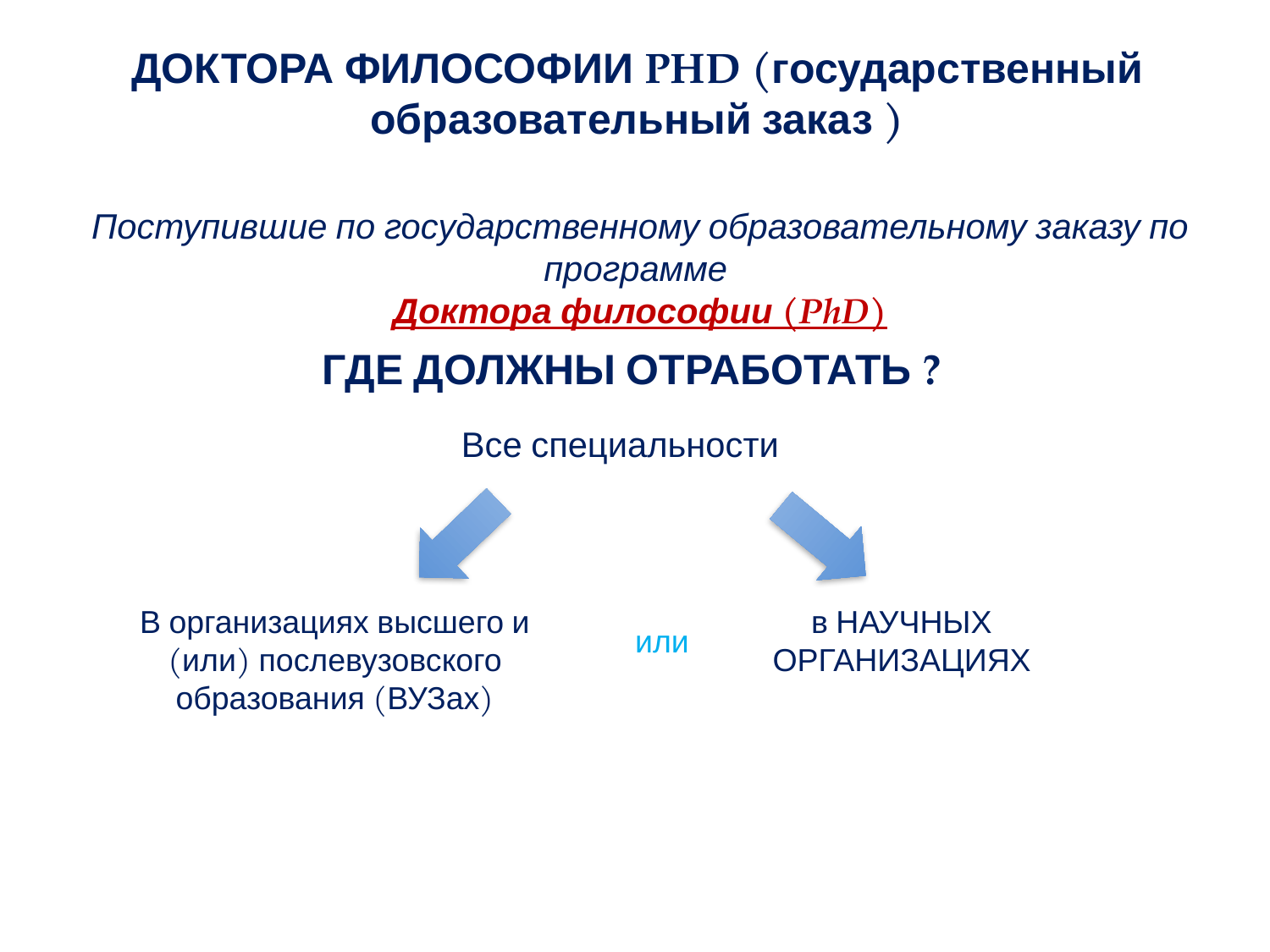

ДОКТОРА ФИЛОСОФИИ PHD (государственный образовательный заказ )
Поступившие по государственному образовательному заказу по программе
Доктора философии (PhD)
ГДЕ ДОЛЖНЫ ОТРАБОТАТЬ ?
Все специальности

В организациях высшего и (или) послевузовского образования (ВУЗах)
в НАУЧНЫХ ОРГАНИЗАЦИЯХ
или